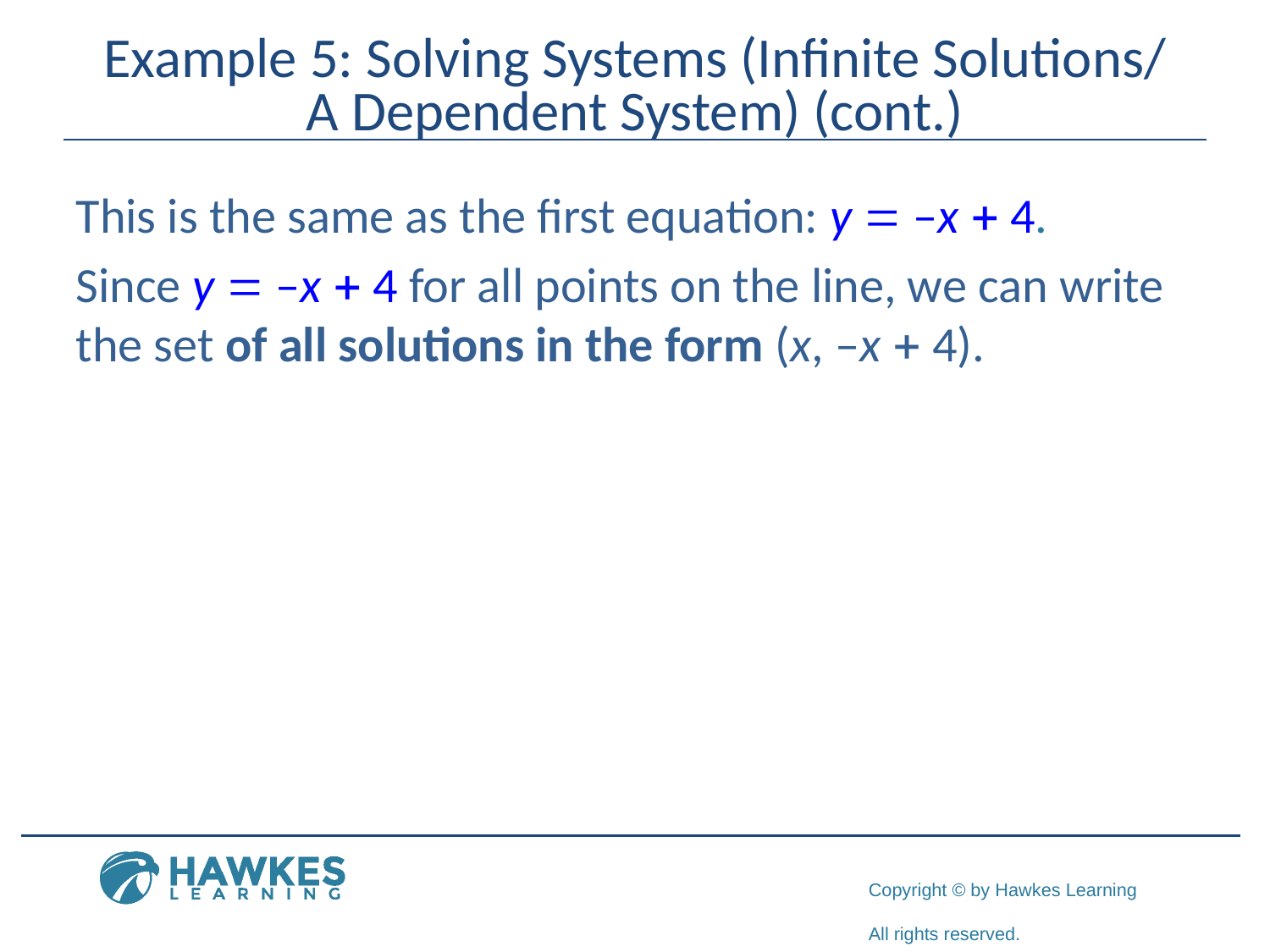

# Example 5: Solving Systems (Infinite Solutions/ A Dependent System) (cont.)
This is the same as the first equation: y = –x + 4.
Since y = –x + 4 for all points on the line, we can write the set of all solutions in the form (x, –x + 4).